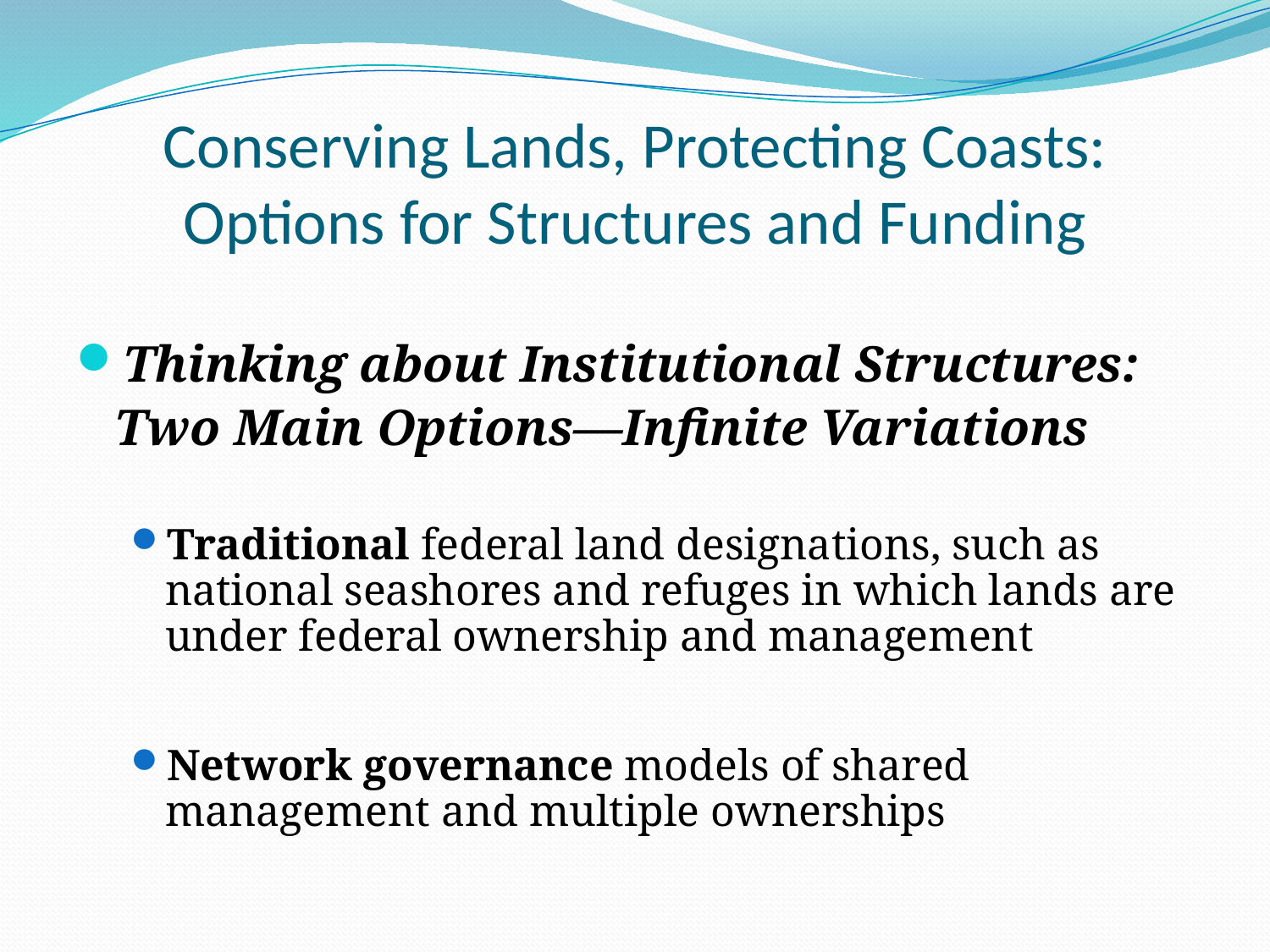

# Conserving Lands, Protecting Coasts: Options for Structures and Funding

Thinking about Institutional Structures:
   Two Main Options—Infinite Variations

Traditional federal land designations, such as national seashores and refuges in which lands are under federal ownership and management

Network governance models of shared management and multiple ownerships